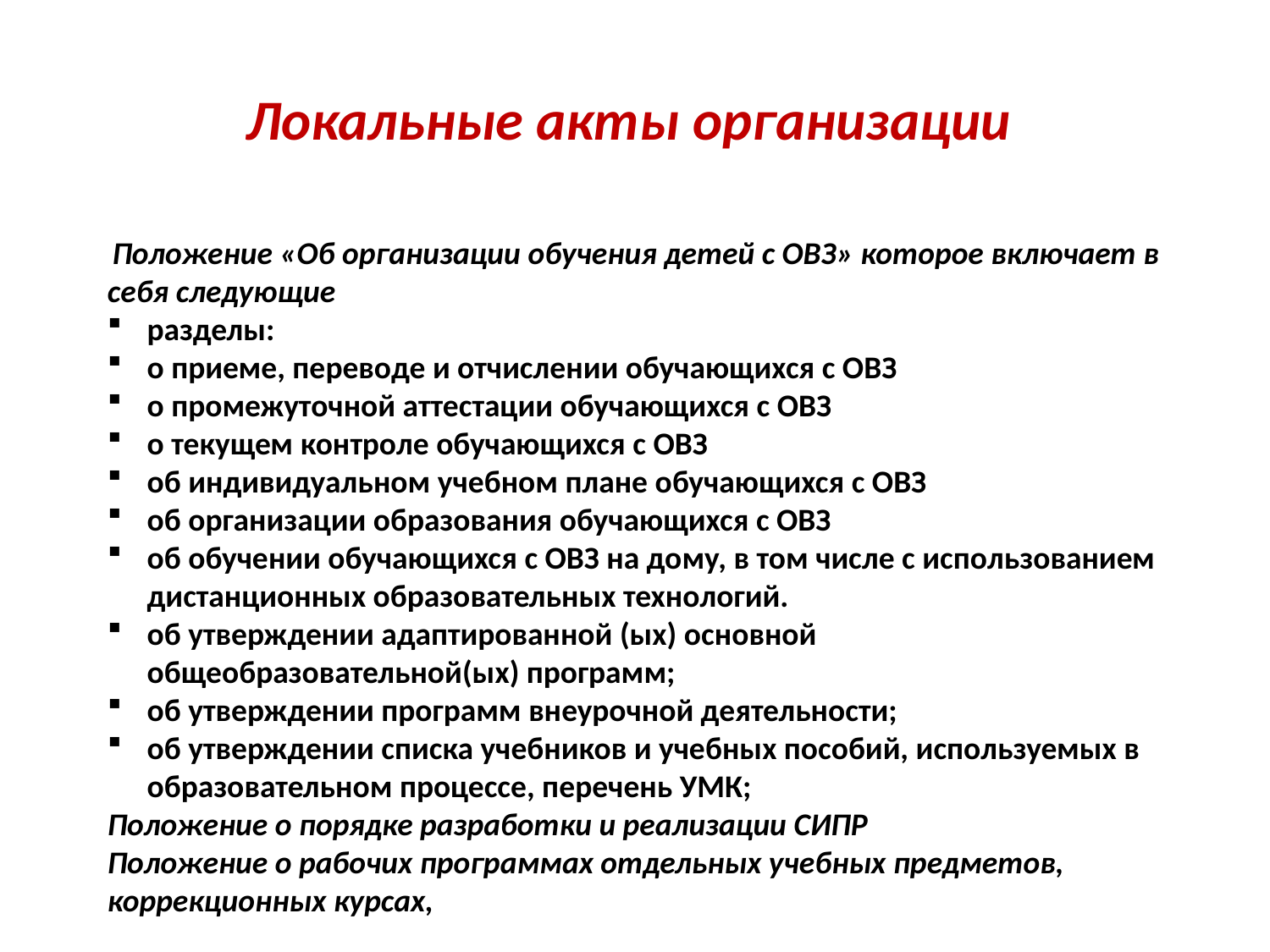

# Локальные акты организации
 Положение «Об организации обучения детей с ОВЗ» которое включает в себя следующие
разделы:
о приеме, переводе и отчислении обучающихся с ОВЗ
о промежуточной аттестации обучающихся с ОВЗ
о текущем контроле обучающихся с ОВЗ
об индивидуальном учебном плане обучающихся с ОВЗ
об организации образования обучающихся с ОВЗ
об обучении обучающихся с ОВЗ на дому, в том числе с использованием дистанционных образовательных технологий.
об утверждении адаптированной (ых) основной общеобразовательной(ых) программ;
об утверждении программ внеурочной деятельности;
об утверждении списка учебников и учебных пособий, используемых в образовательном процессе, перечень УМК;
Положение о порядке разработки и реализации СИПР
Положение о рабочих программах отдельных учебных предметов, коррекционных курсах,